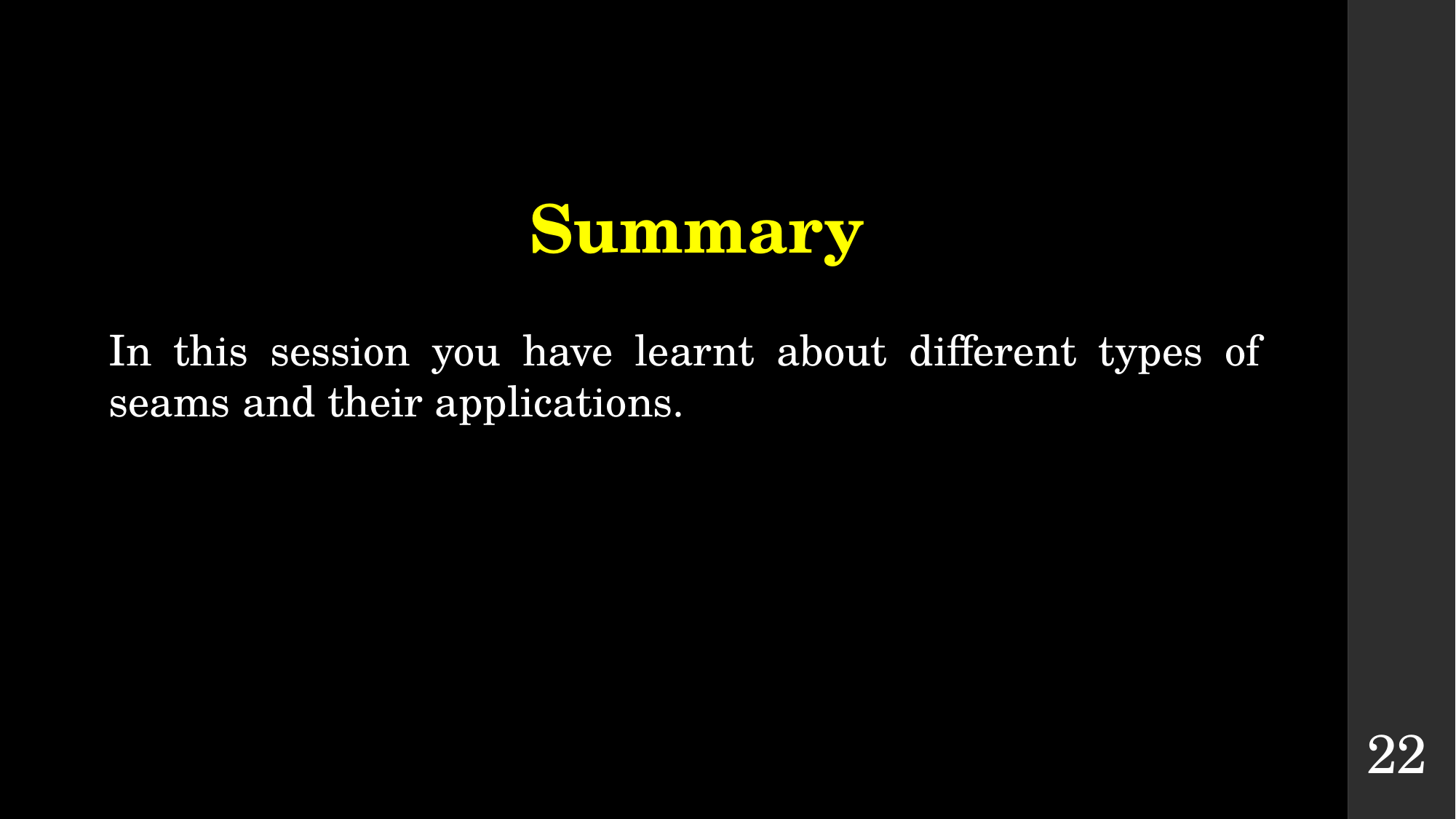

# Summary
In this session you have learnt about different types of seams and their applications.
22